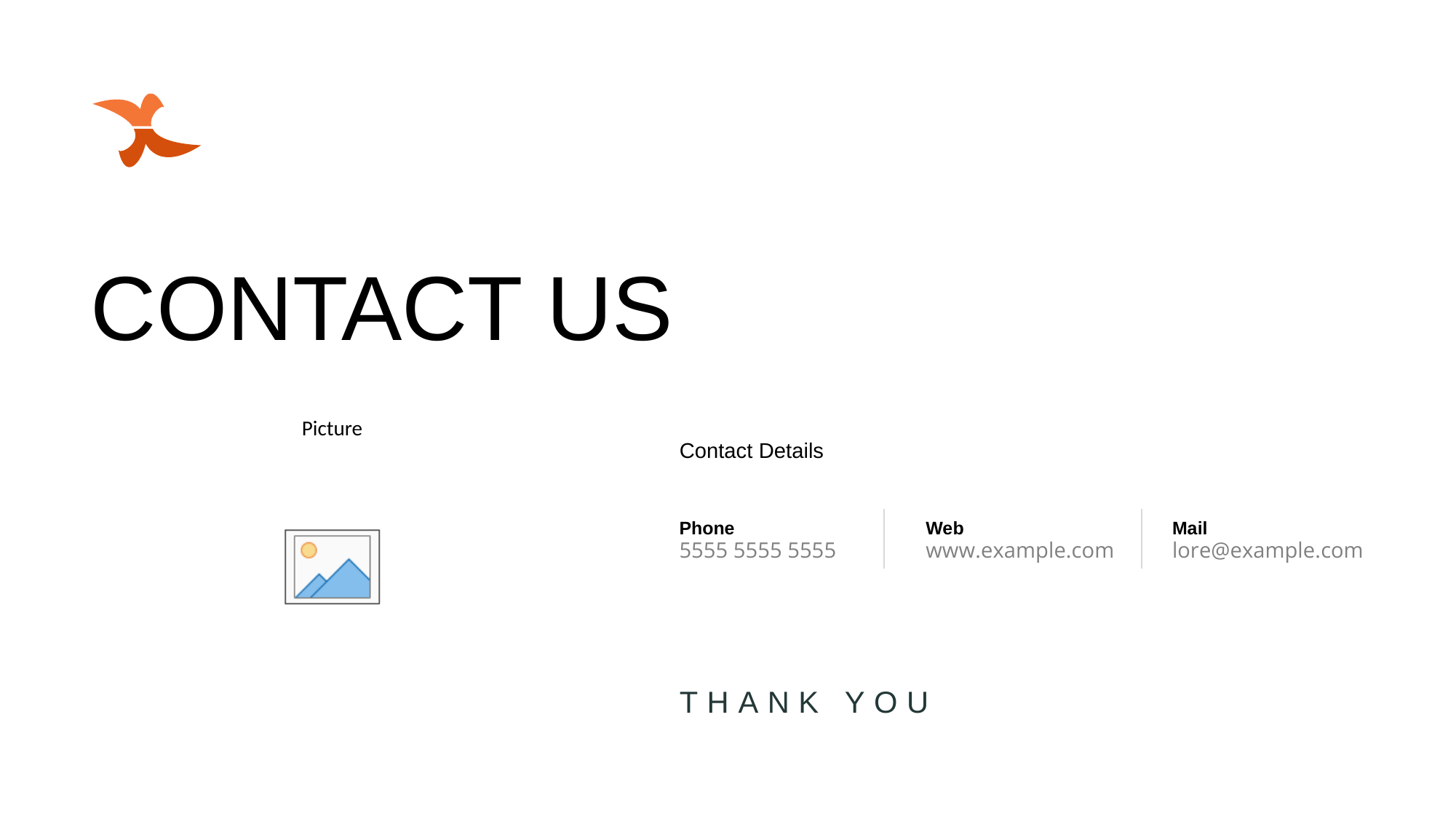

CONTACT US

Contact Details
Phone
5555 5555 5555
Web
www.example.com
Mail
lore@example.com
THANK YOU